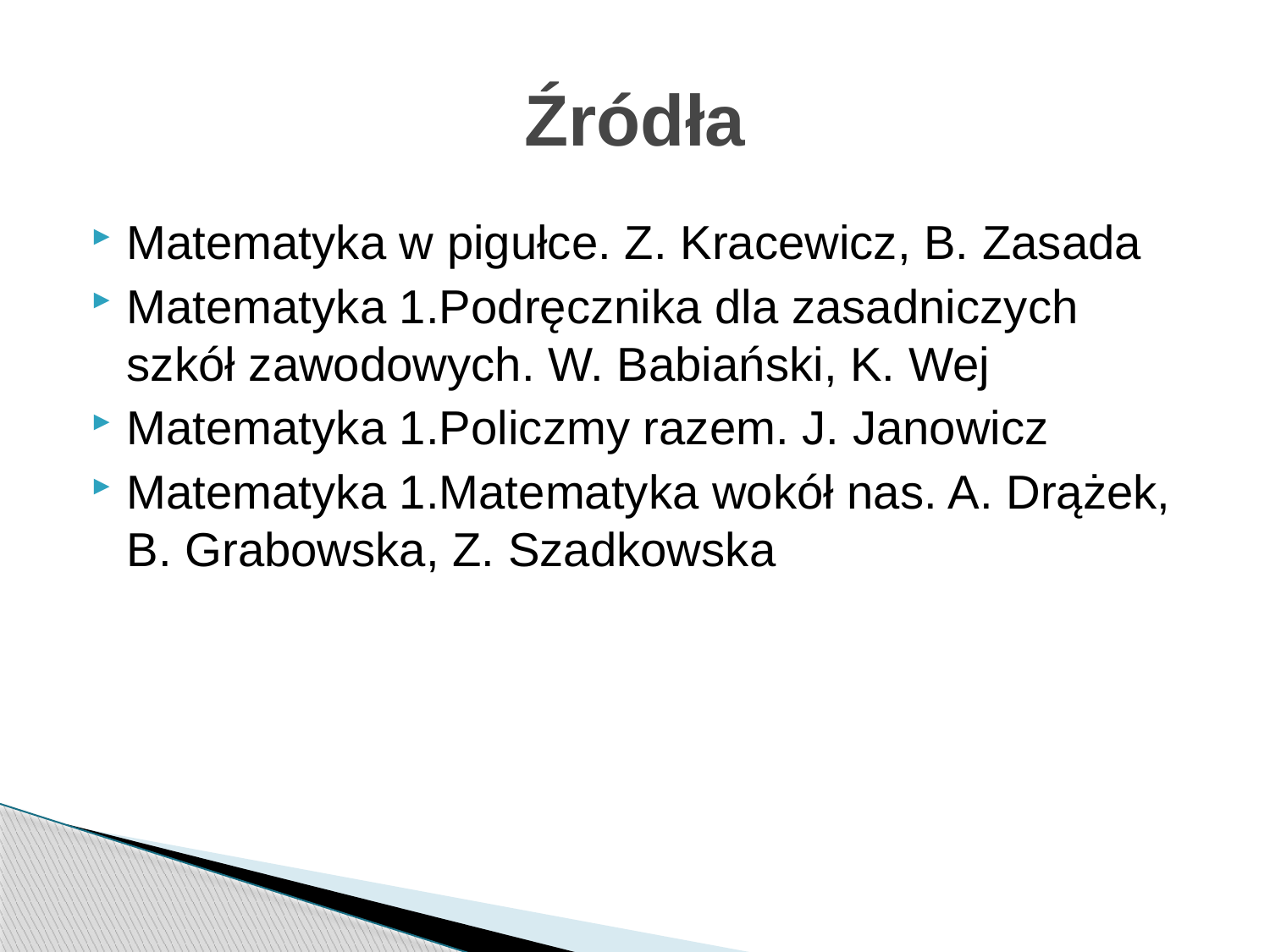

# Źródła
Matematyka w pigułce. Z. Kracewicz, B. Zasada
Matematyka 1.Podręcznika dla zasadniczych szkół zawodowych. W. Babiański, K. Wej
Matematyka 1.Policzmy razem. J. Janowicz
Matematyka 1.Matematyka wokół nas. A. Drążek, B. Grabowska, Z. Szadkowska